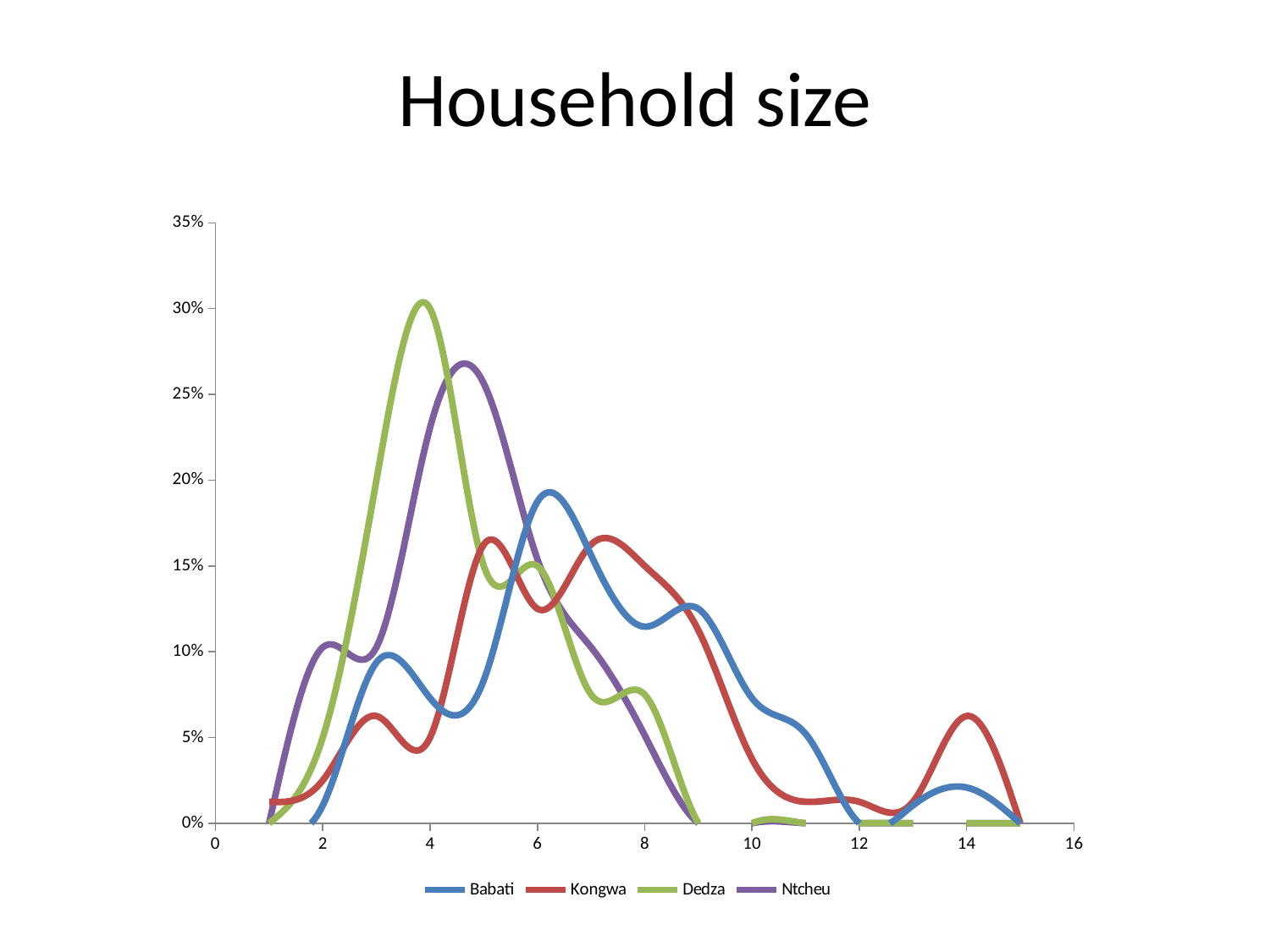

# Household size

### Chart

| Category | Babati | Kongwa | Dedza | Ntcheu |
|---|---|---|---|---|